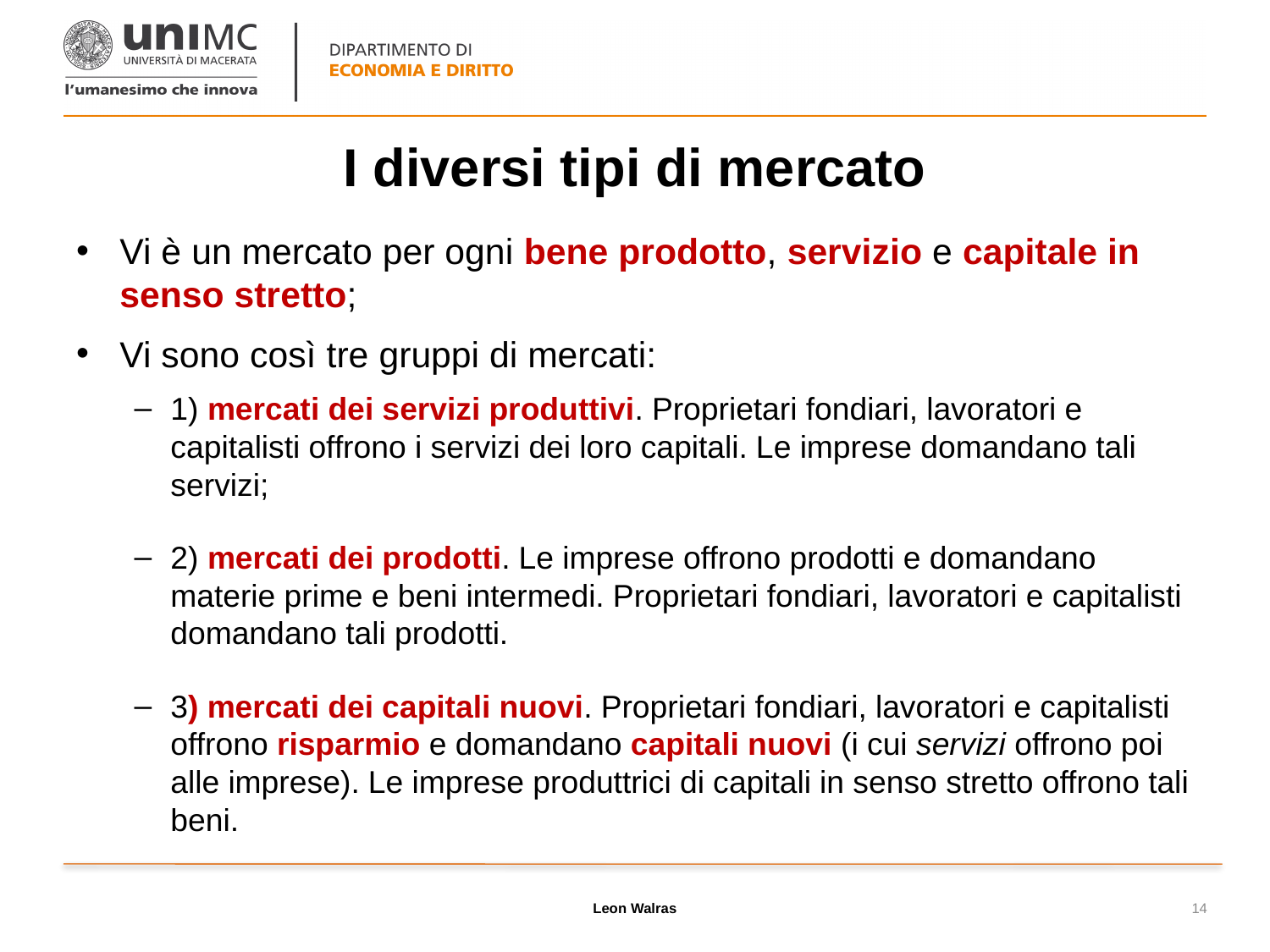

# I diversi tipi di mercato
Vi è un mercato per ogni bene prodotto, servizio e capitale in senso stretto;

Vi sono così tre gruppi di mercati:

1) mercati dei servizi produttivi. Proprietari fondiari, lavoratori e capitalisti offrono i servizi dei loro capitali. Le imprese domandano tali servizi;

2) mercati dei prodotti. Le imprese offrono prodotti e domandano materie prime e beni intermedi. Proprietari fondiari, lavoratori e capitalisti domandano tali prodotti.

3) mercati dei capitali nuovi. Proprietari fondiari, lavoratori e capitalisti offrono risparmio e domandano capitali nuovi (i cui servizi offrono poi alle imprese). Le imprese produttrici di capitali in senso stretto offrono tali beni.

Leon Walras
14